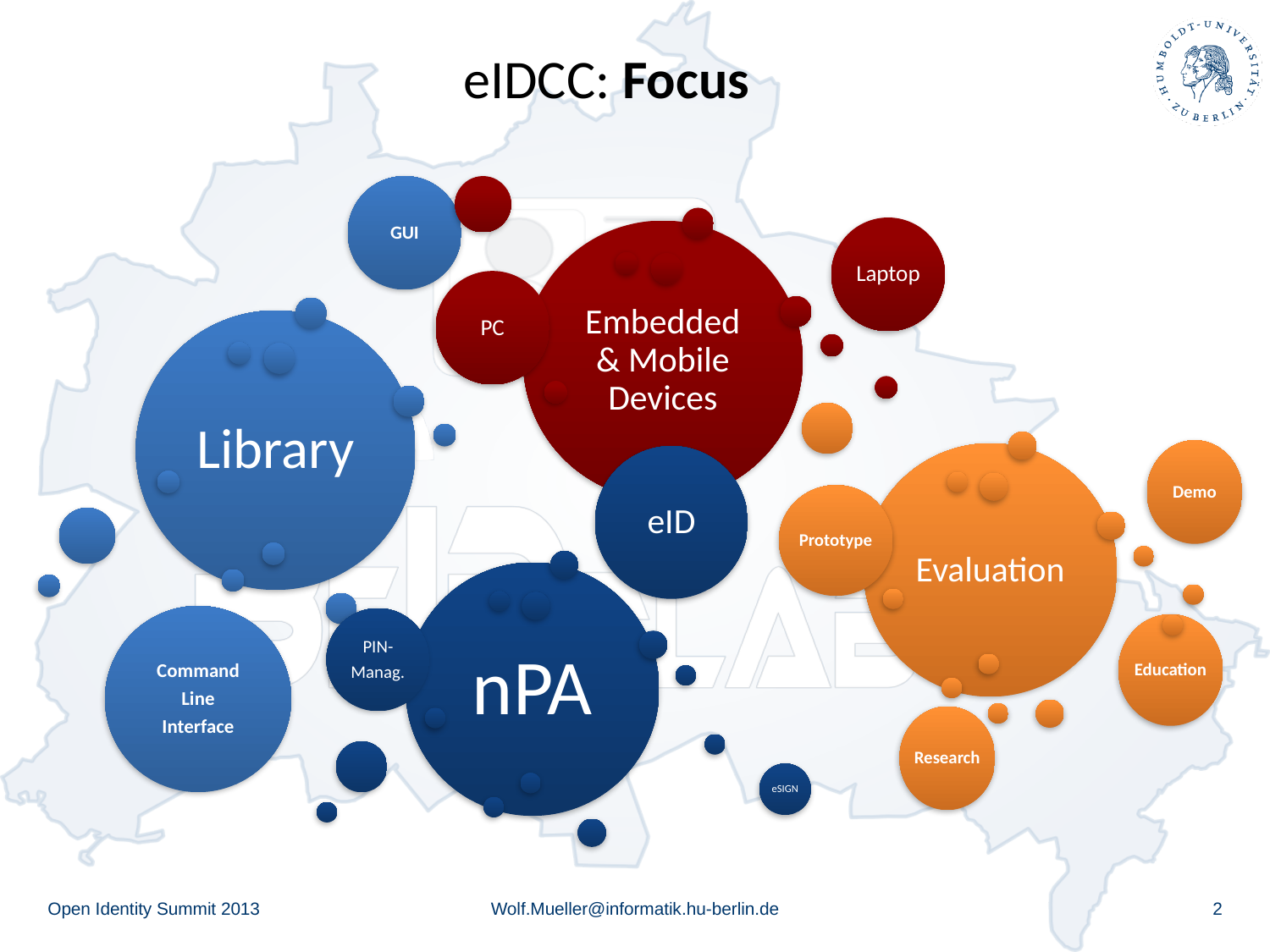

Embedded & Mobile Devices
PC
Laptop
# eIDCC: Focus
Library
Command
Line
Interface
GUI
Evaluation
Prototype
Demo
Education
Research
nPA
PIN-
Manag.
eID
eSIGN
Open Identity Summit 2013
Wolf.Mueller@informatik.hu-berlin.de
2